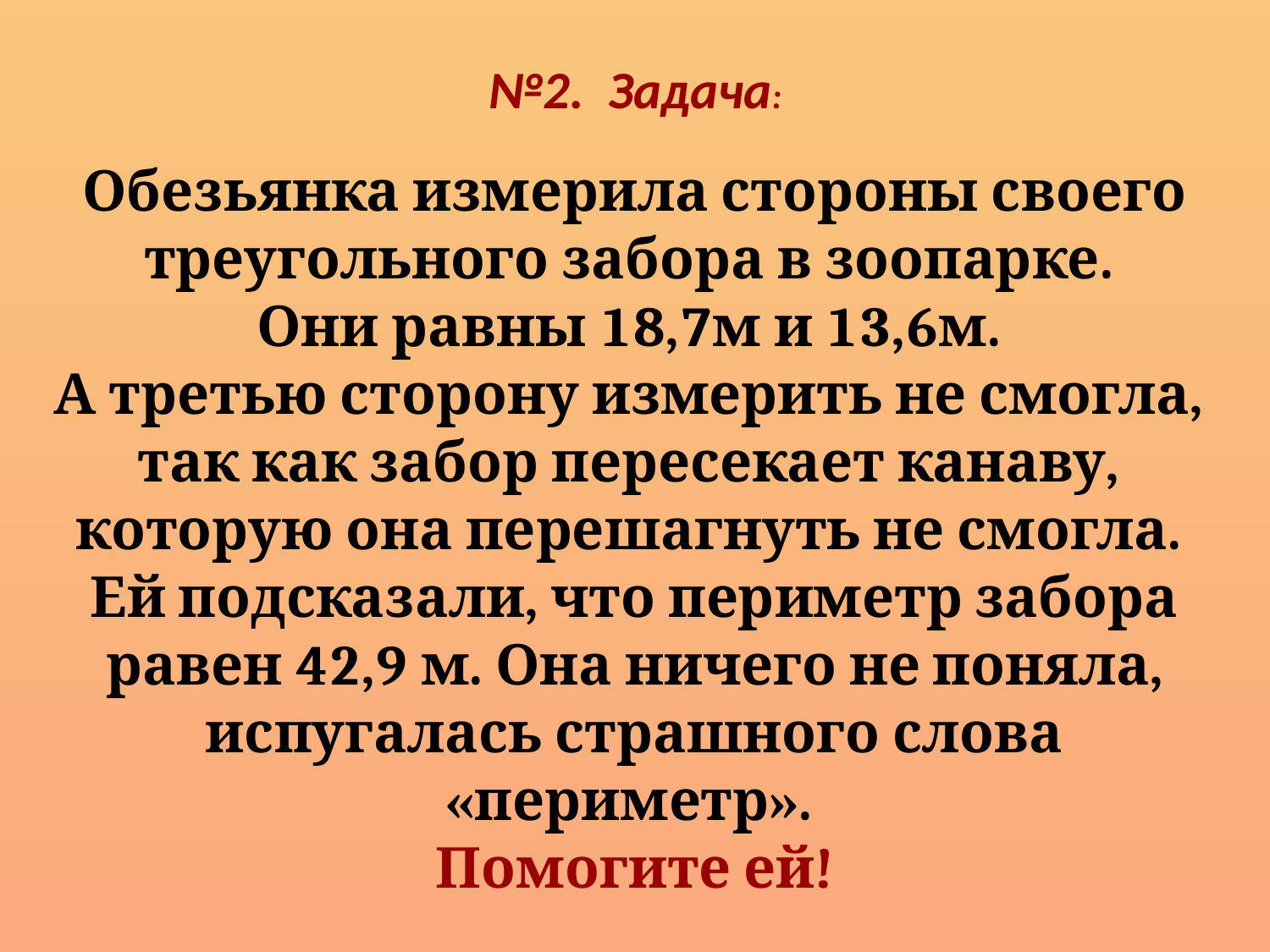

№2.  Задача:
Обезьянка измерила стороны своего треугольного забора в зоопарке.
Они равны 18,7м и 13,6м.
А третью сторону измерить не смогла,
так как забор пересекает канаву,
которую она перешагнуть не смогла.
Ей подсказали, что периметр забора равен 42,9 м. Она ничего не поняла, испугалась страшного слова «периметр».
Помогите ей!